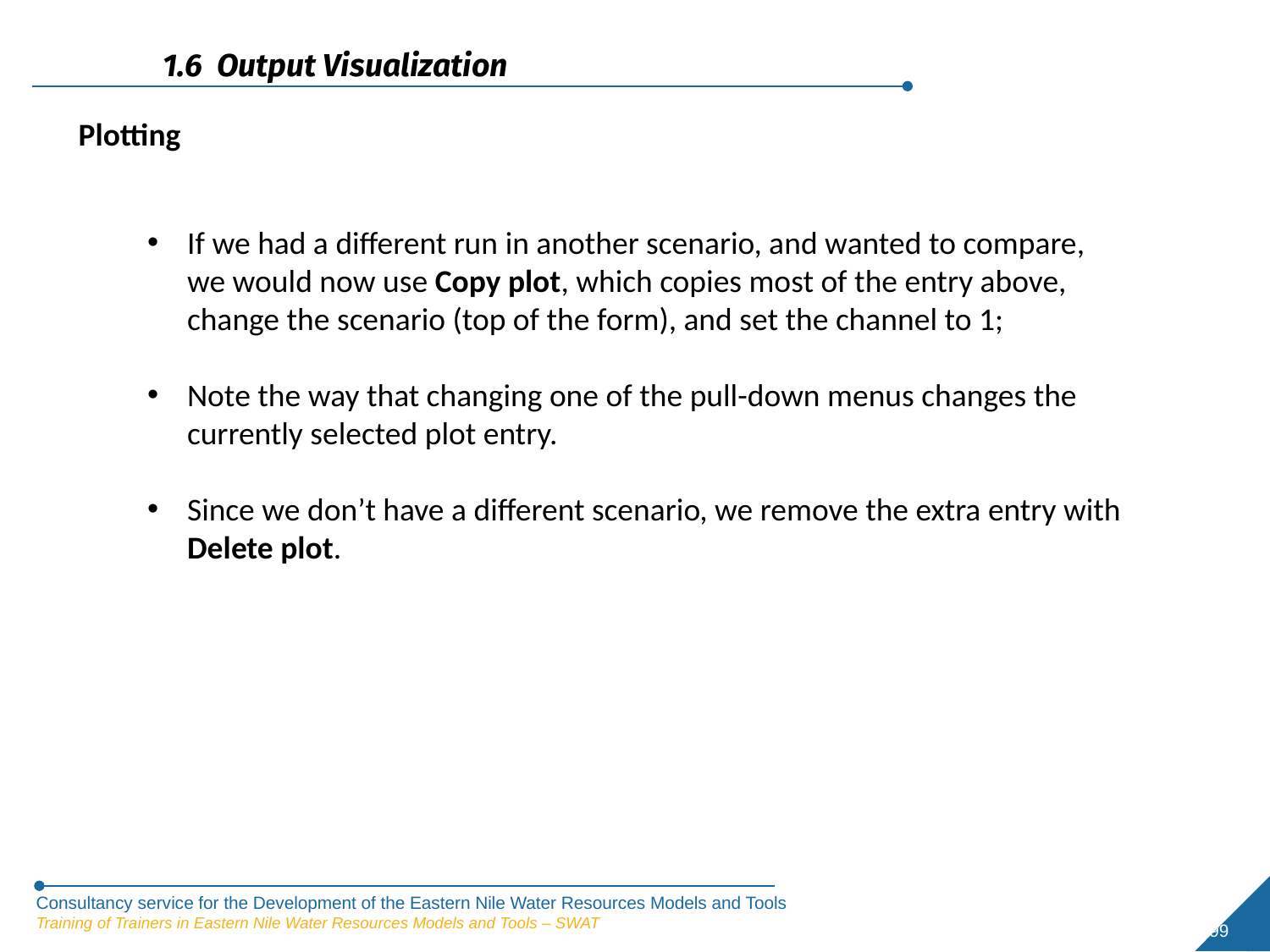

1.6  Output Visualization
Plotting
If we had a different run in another scenario, and wanted to compare, we would now use Copy plot, which copies most of the entry above, change the scenario (top of the form), and set the channel to 1;

Note the way that changing one of the pull-down menus changes the currently selected plot entry.

Since we don’t have a different scenario, we remove the extra entry with Delete plot.